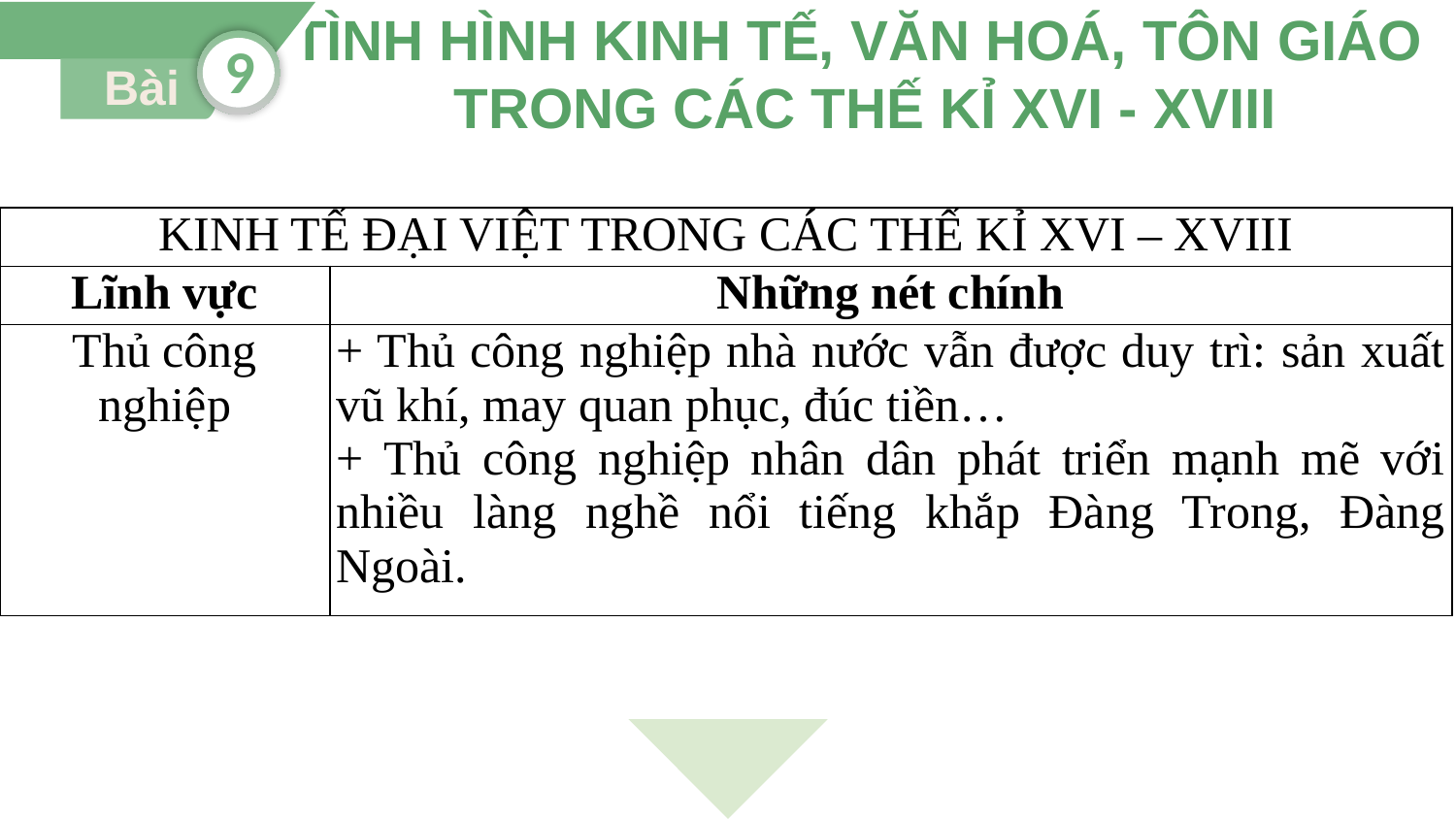

TÌNH HÌNH KINH TẾ, VĂN HOÁ, TÔN GIÁO
TRONG CÁC THẾ KỈ XVI - XVIII

9

Bài

| KINH TẾ ĐẠI VIỆT TRONG CÁC THẾ KỈ XVI – XVIII |  |
| --- | --- |
| Lĩnh vực | Những nét chính |
| Thủ công nghiệp | + Thủ công nghiệp nhà nước vẫn được duy trì: sản xuất vũ khí, may quan phục, đúc tiền… + Thủ công nghiệp nhân dân phát triển mạnh mẽ với nhiều làng nghề nổi tiếng khắp Đàng Trong, Đàng Ngoài. |